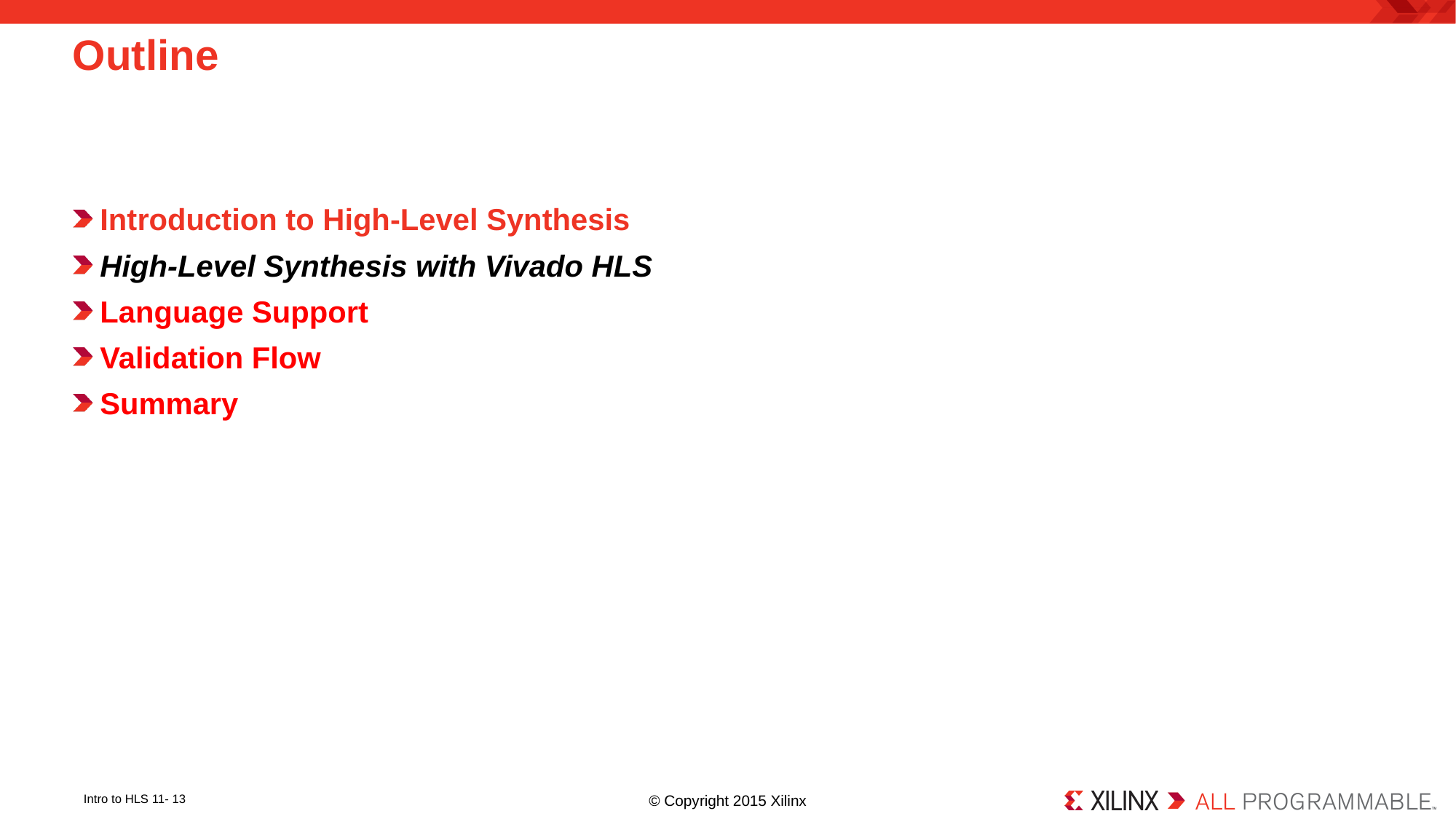

# Outline
Introduction to High-Level Synthesis
High-Level Synthesis with Vivado HLS
Language Support
Validation Flow
Summary
Intro to HLS 11- 13
© Copyright 2015 Xilinx